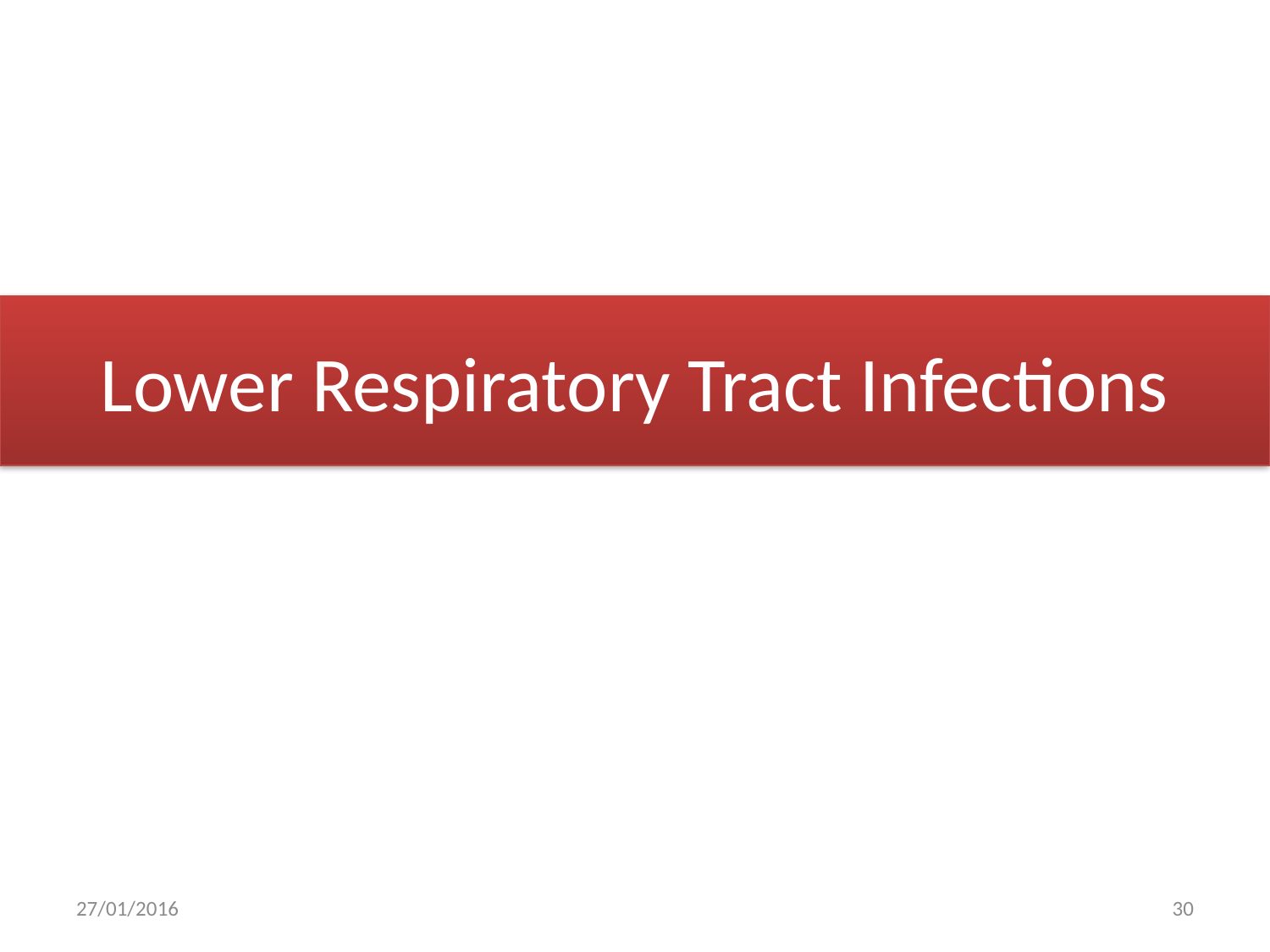

# Lower Respiratory Tract Infections
27/01/2016
30